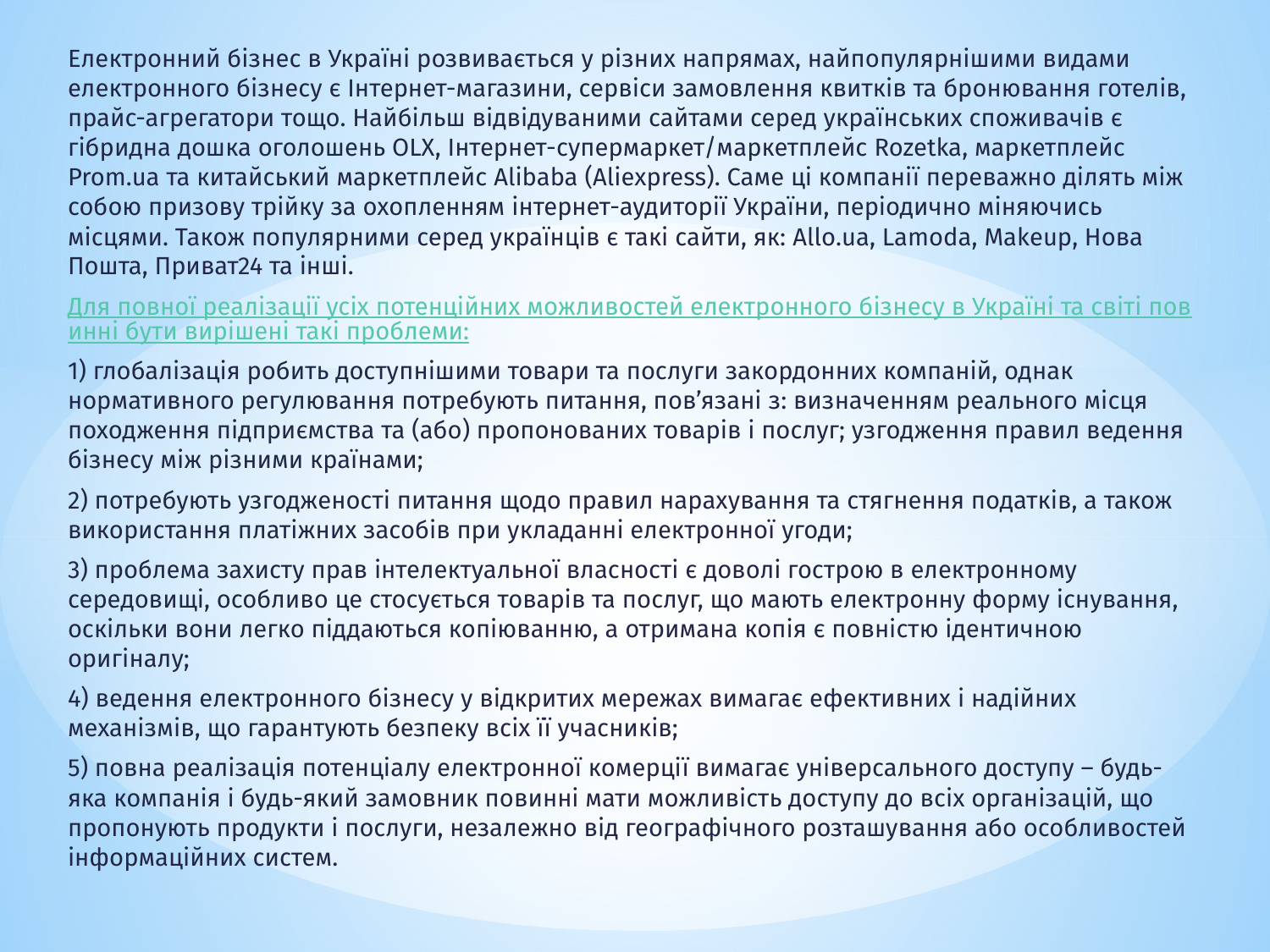

Електронний бізнес в Україні розвивається у різних напрямах, найпопулярнішими видами електронного бізнесу є Інтернет-магазини, сервіси замовлення квитків та бронювання готелів, прайс-агрегатори тощо. Найбільш відвідуваними сайтами серед українських споживачів є гібридна дошка оголошень ОLX, Інтернет-супермаркет/маркетплейс Rozetka, маркетплейс Prom.ua та китайський маркетплейс Alibaba (Aliexpress). Саме ці компанії переважно ділять між собою призову трійку за охопленням інтернет-аудиторії України, періодично міняючись місцями. Також популярними серед українців є такі сайти, як: Allo.ua, Lamoda, Makeup, Нова Пошта, Приват24 та інші.
Для повної реалізації усіх потенційних можливостей електронного бізнесу в Україні та світі повинні бути вирішені такі проблеми:
1) глобалізація робить доступнішими товари та послуги закордонних компаній, однак нормативного регулювання потребують питання, пов’язані з: визначенням реального місця походження підприємства та (або) пропонованих товарів і послуг; узгодження правил ведення бізнесу між різними країнами;
2) потребують узгодженості питання щодо правил нарахування та стягнення податків, а також використання платіжних засобів при укладанні електронної угоди;
3) проблема захисту прав інтелектуальної власності є доволі гострою в електронному середовищі, особливо це стосується товарів та послуг, що мають електронну форму існування, оскільки вони легко піддаються копіюванню, а отримана копія є повністю ідентичною оригіналу;
4) ведення електронного бізнесу у відкритих мережах вимагає ефективних і надійних механізмів, що гарантують безпеку всіх її учасників;
5) повна реалізація потенціалу електронної комерції вимагає універсального доступу – будь-яка компанія і будь-який замовник повинні мати можливість доступу до всіх організацій, що пропонують продукти і послуги, незалежно від географічного розташування або особливостей інформаційних систем.